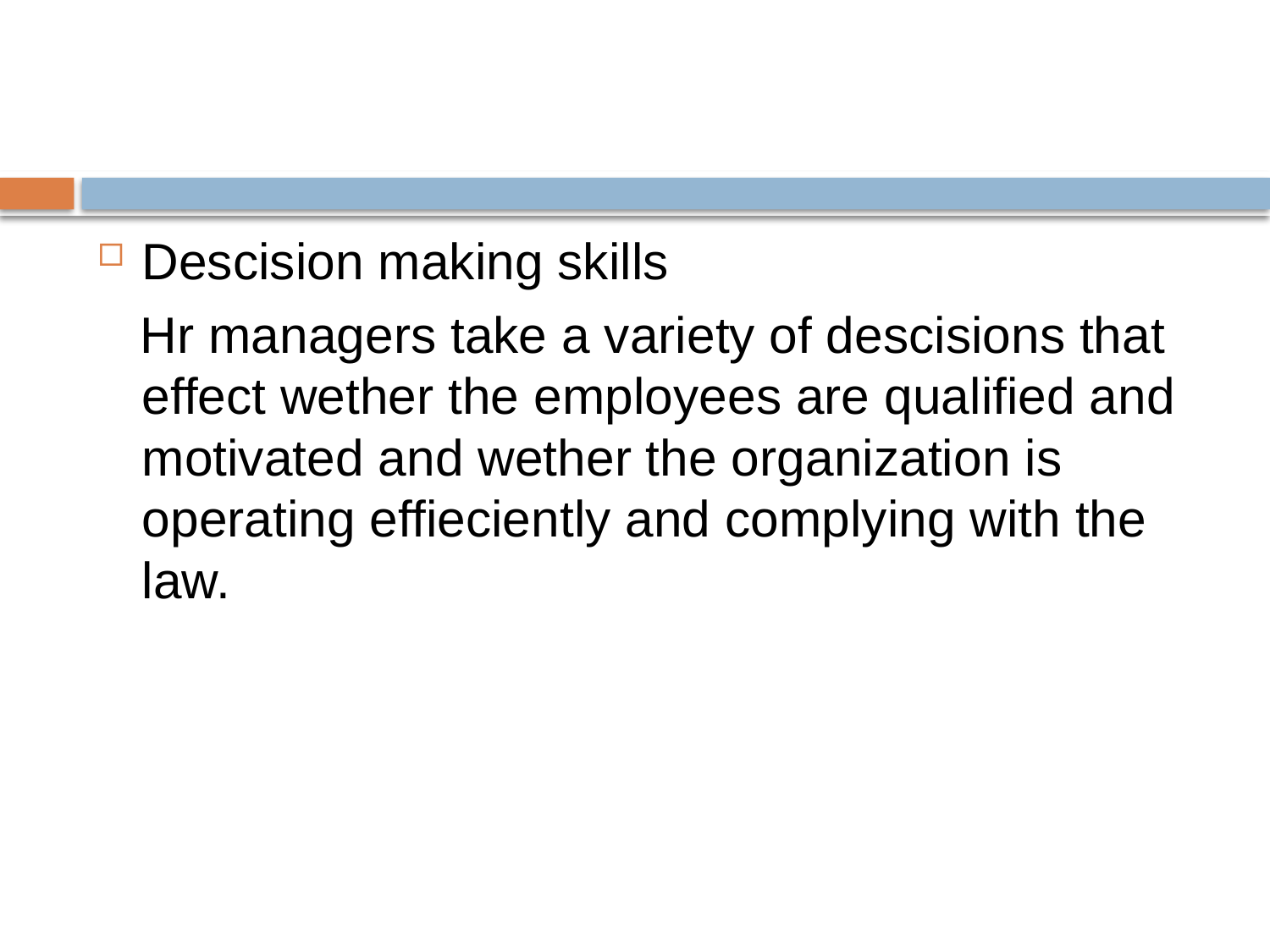

#
Descision making skills
   Hr managers take a variety of descisions that effect wether the employees are qualified and motivated and wether the organization is operating effieciently and complying with the law.